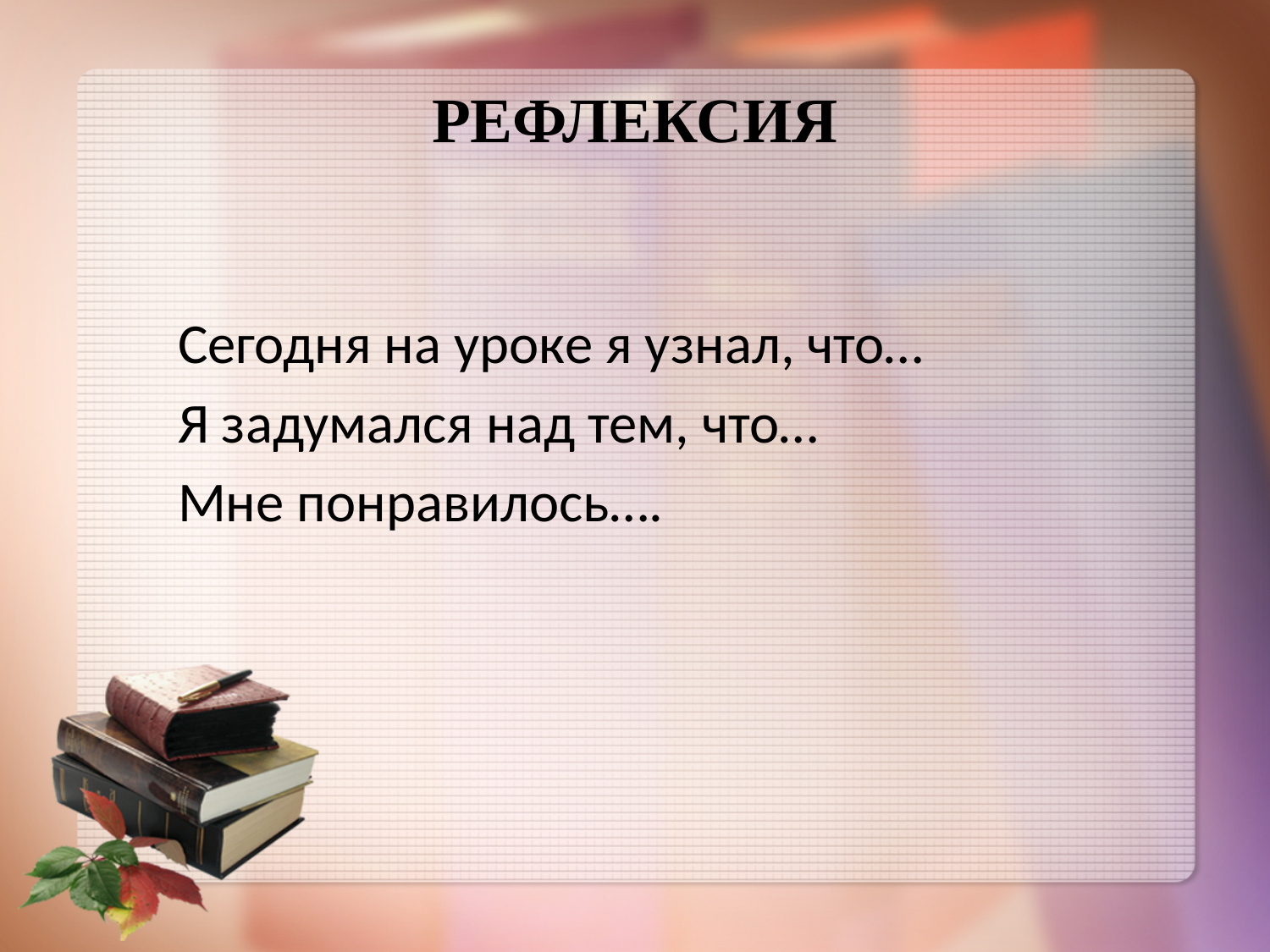

# РЕФЛЕКСИЯ

        Сегодня на уроке я узнал, что…
        Я задумался над тем, что…
        Мне понравилось….